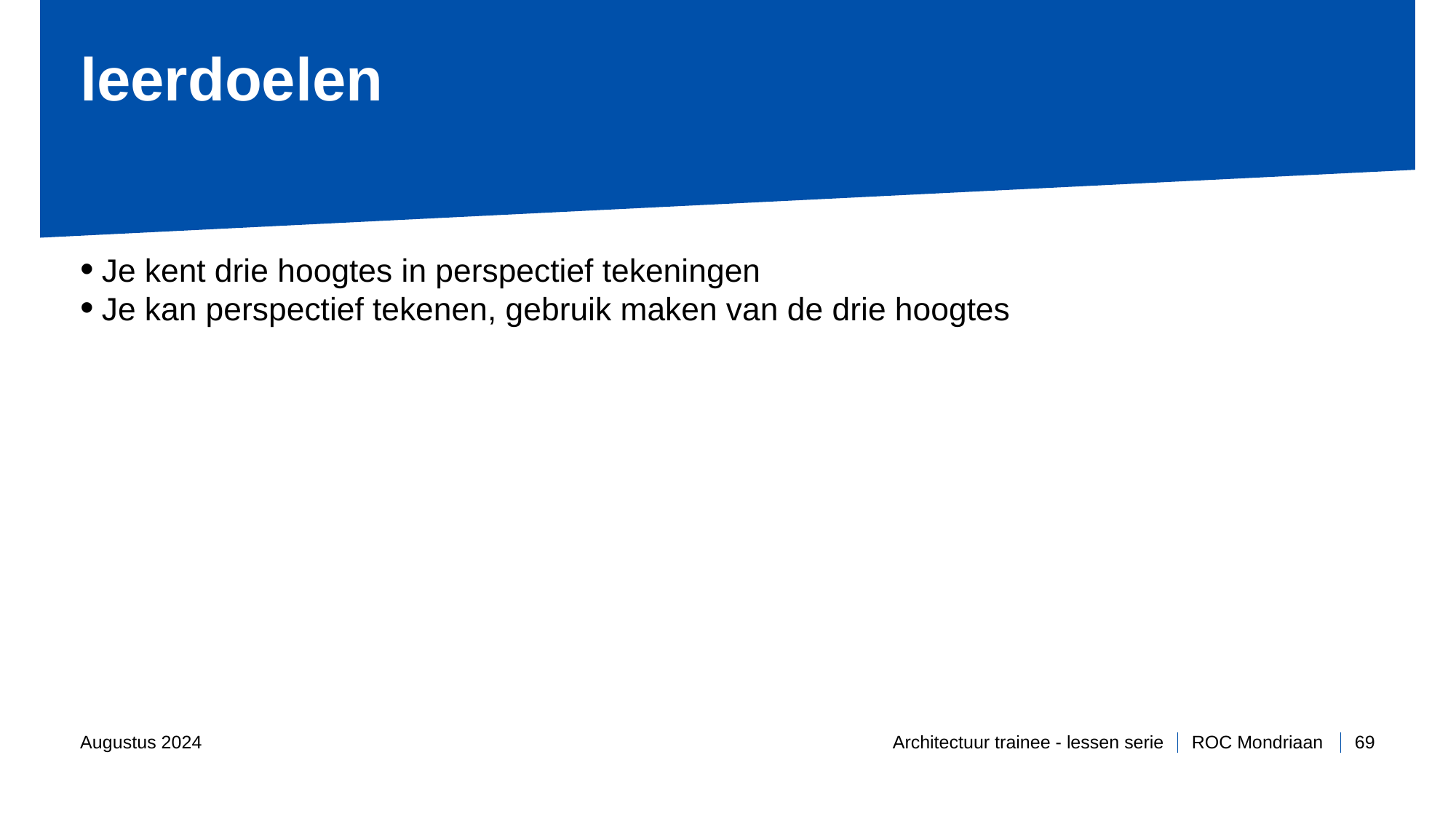

# leerdoelen
Je kent drie hoogtes in perspectief tekeningen
Je kan perspectief tekenen, gebruik maken van de drie hoogtes

Augustus 2024
Architectuur trainee - lessen serie
69